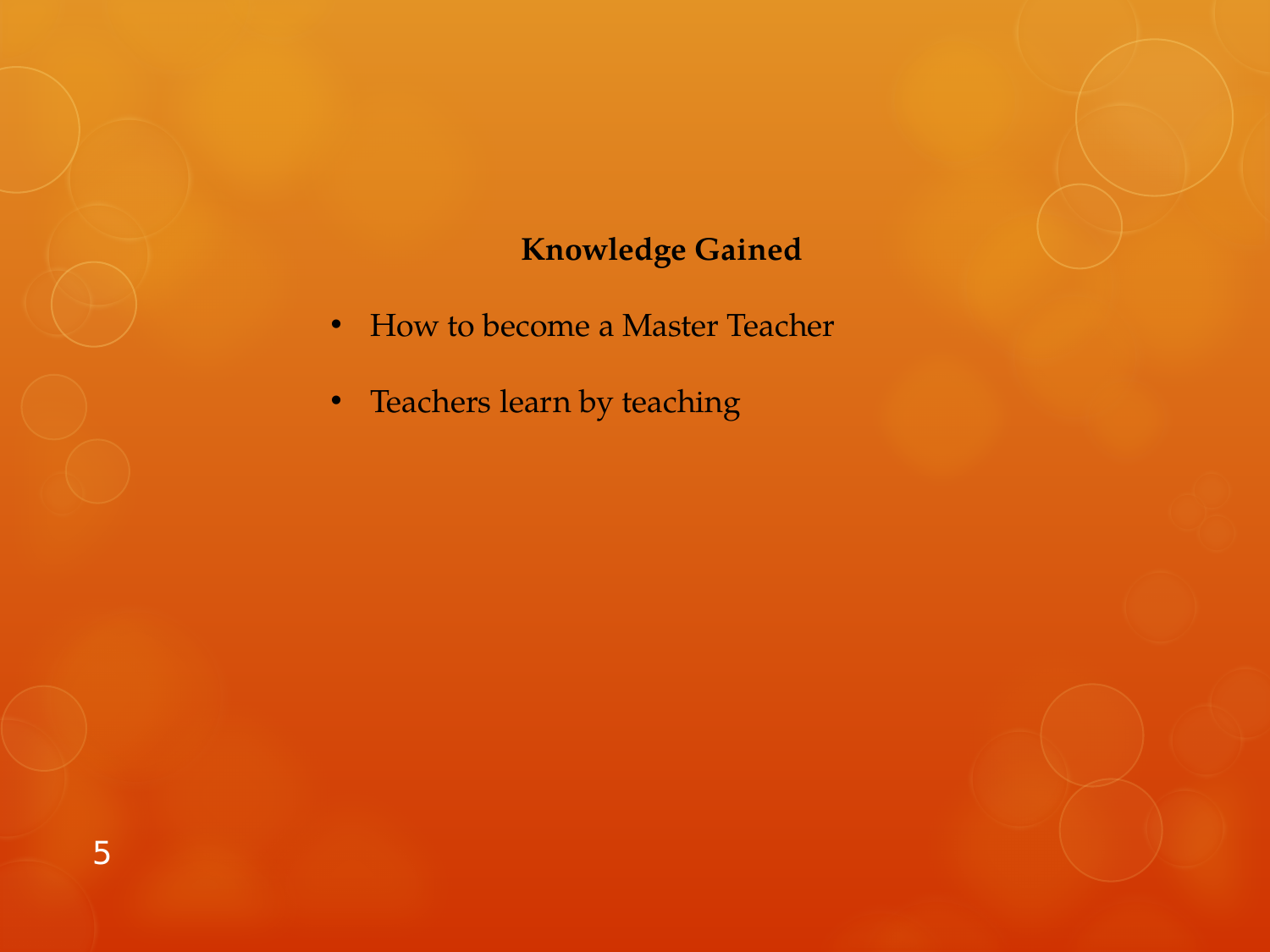

Knowledge Gained

How to become a Master Teacher

Teachers learn by teaching

5